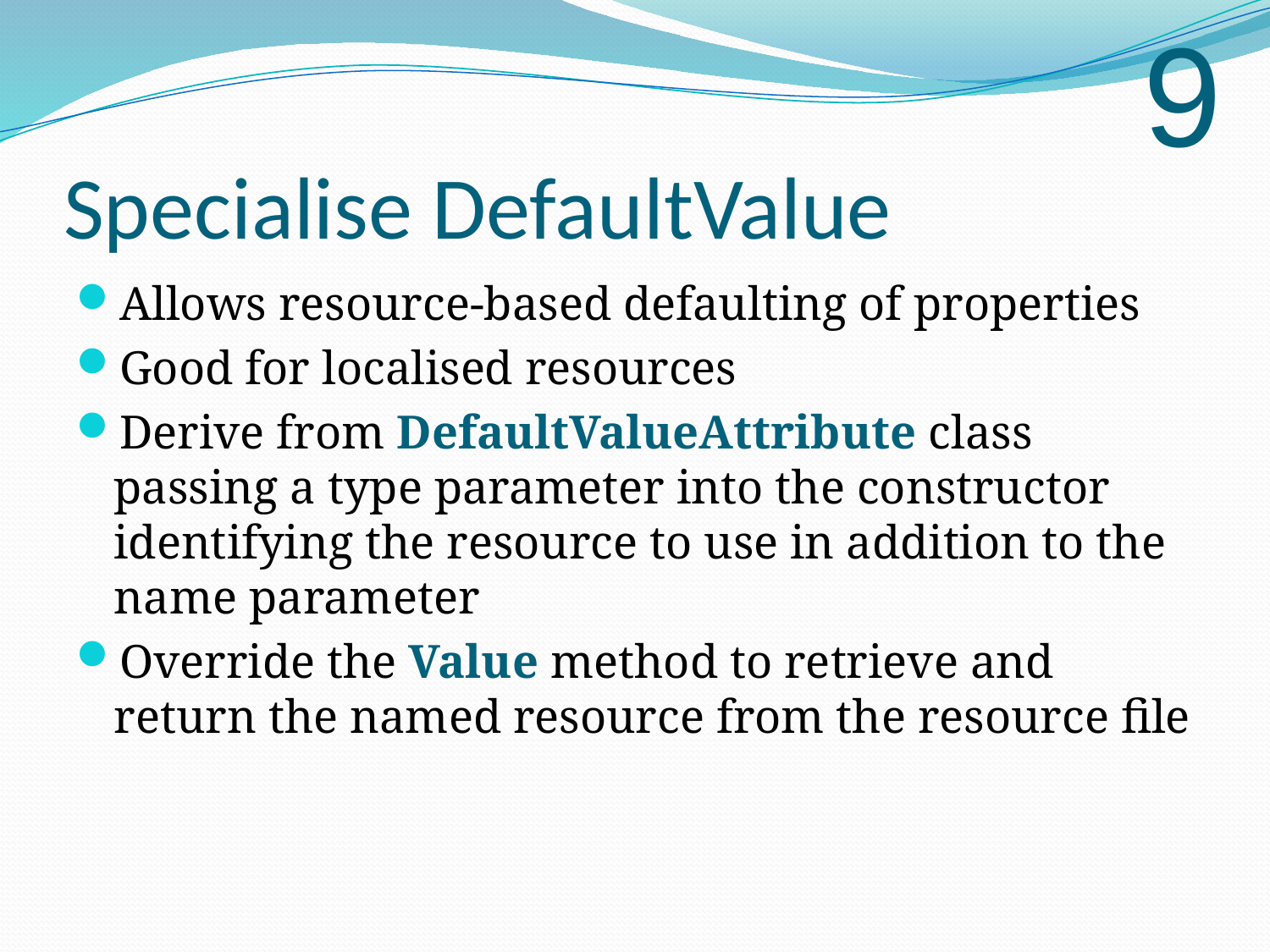

9
# Specialise DefaultValue
Allows resource-based defaulting of properties
Good for localised resources
Derive from DefaultValueAttribute class passing a type parameter into the constructor identifying the resource to use in addition to the name parameter
Override the Value method to retrieve and return the named resource from the resource file